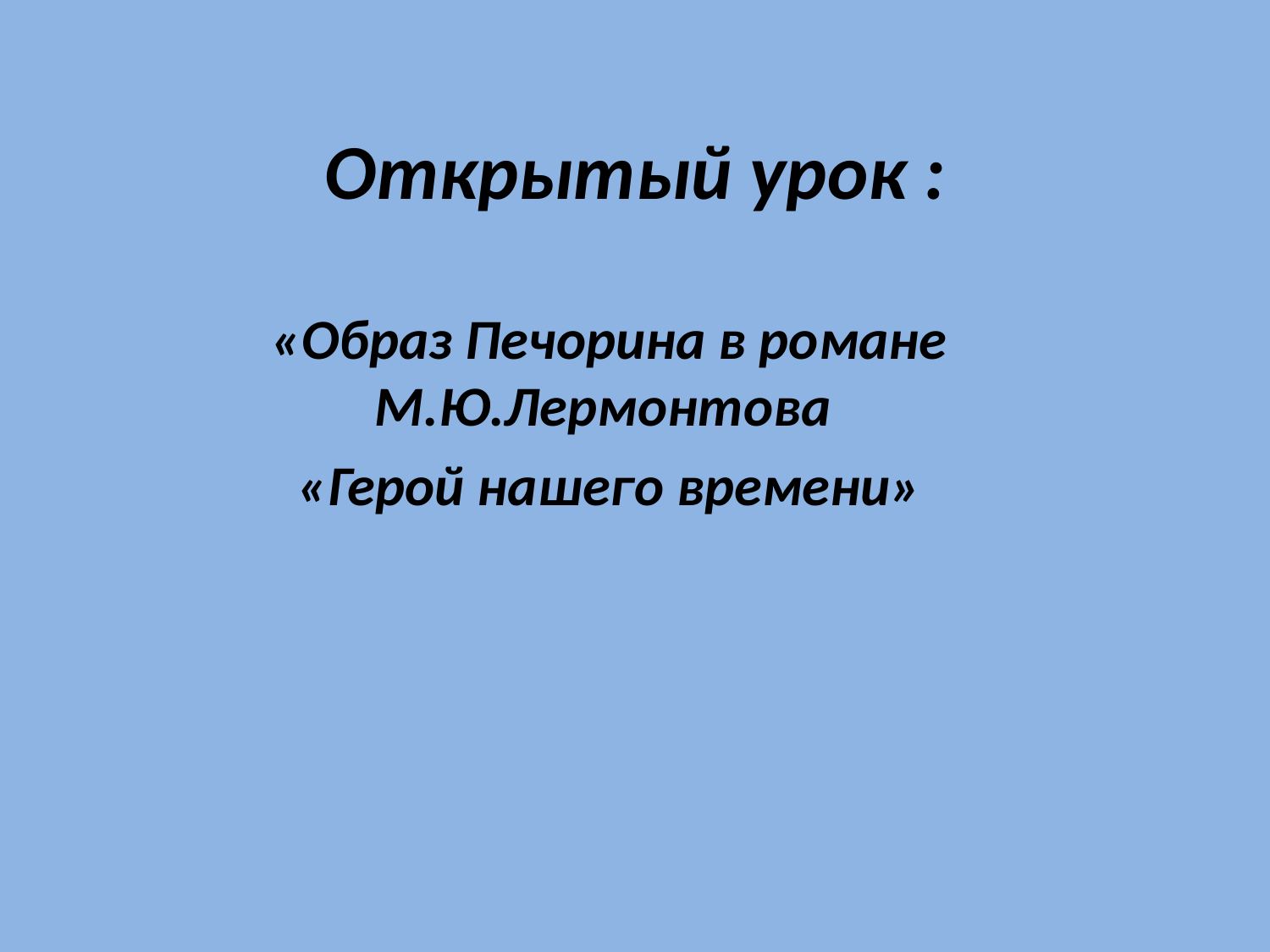

# Открытый урок :
«Образ Печорина в романе М.Ю.Лермонтова
«Герой нашего времени»